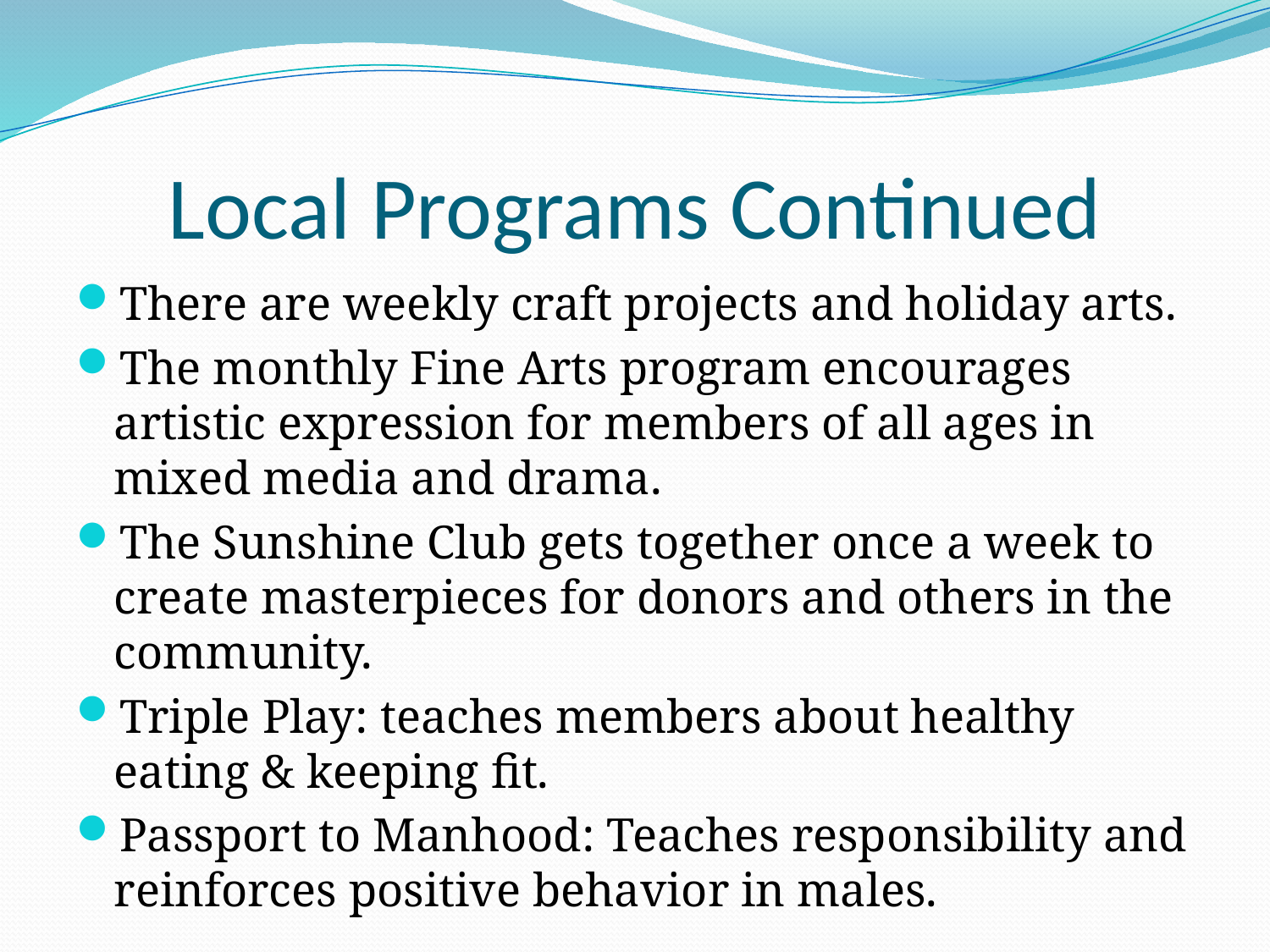

# Local Programs Continued
There are weekly craft projects and holiday arts.
The monthly Fine Arts program encourages artistic expression for members of all ages in mixed media and drama.
The Sunshine Club gets together once a week to create masterpieces for donors and others in the community.
Triple Play: teaches members about healthy eating & keeping fit.
Passport to Manhood: Teaches responsibility and reinforces positive behavior in males.